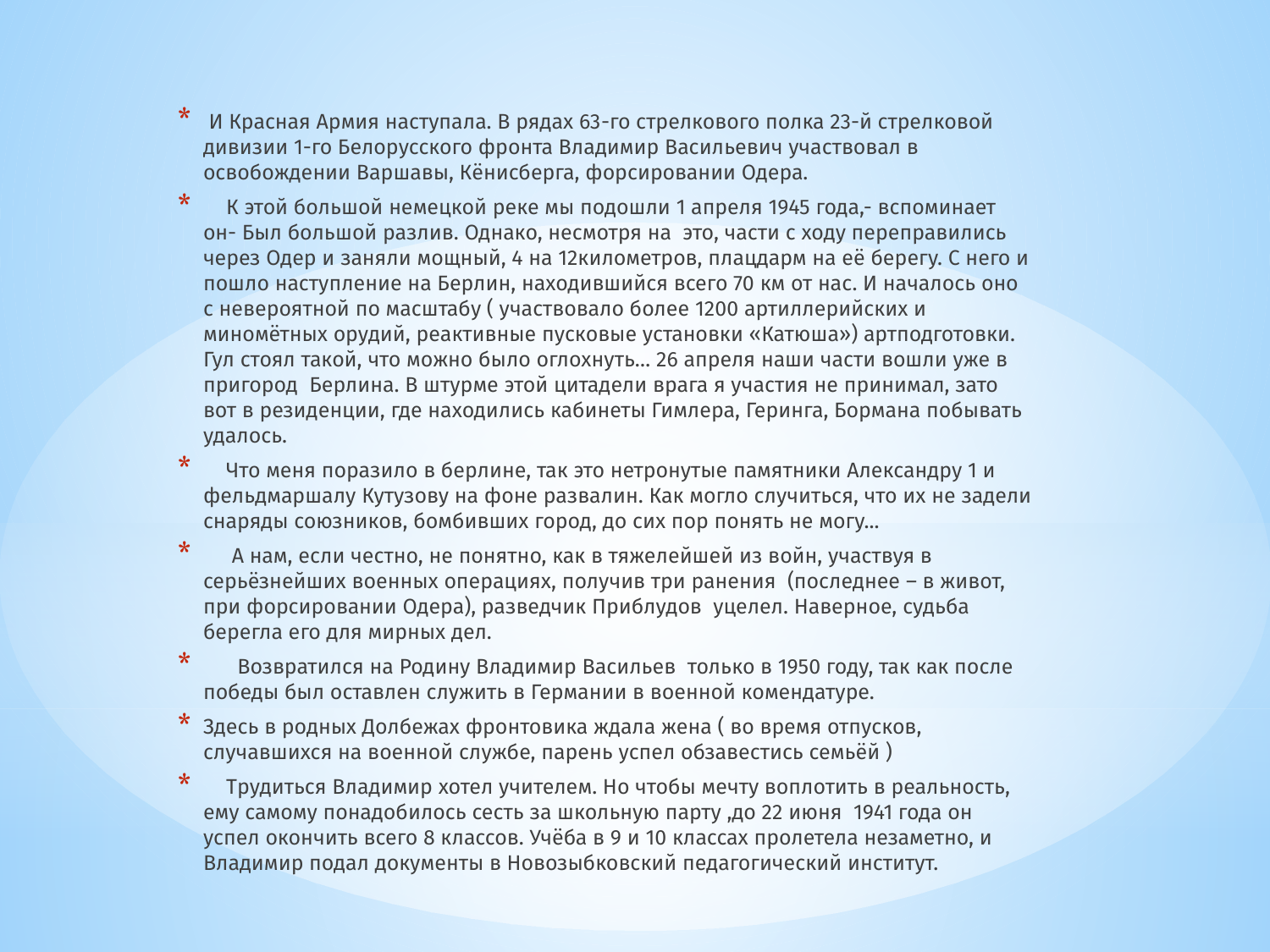

И Красная Армия наступала. В рядах 63­-го стрелкового полка 23-й стрелковой дивизии 1-го Белорусского фронта Владимир Васильевич участвовал в освобождении Варшавы, Кёнисберга, форсировании Одера.
    К этой большой немецкой реке мы подошли 1 апреля 1945 года,- вспоминает он- Был большой разлив. Однако, несмотря на  это, части с ходу переправились через Одер и заняли мощный, 4 на 12километров, плацдарм на её берегу. С него и пошло наступление на Берлин, находившийся всего 70 км от нас. И началось оно с невероятной по масштабу ( участвовало более 1200 артиллерийских и миномётных орудий, реактивные пусковые установки «Катюша») артподготовки. Гул стоял такой, что можно было оглохнуть… 26 апреля наши части вошли уже в пригород  Берлина. В штурме этой цитадели врага я участия не принимал, зато вот в резиденции, где находились кабинеты Гимлера, Геринга, Бормана побывать удалось.
    Что меня поразило в берлине, так это нетронутые памятники Александру 1 и фельдмаршалу Кутузову на фоне развалин. Как могло случиться, что их не задели снаряды союзников, бомбивших город, до сих пор понять не могу...
     А нам, если честно, не понятно, как в тяжелейшей из войн, участвуя в серьёзнейших военных операциях, получив три ранения  (последнее – в живот, при форсировании Одера), разведчик Приблудов  уцелел. Наверное, судьба берегла его для мирных дел.
      Возвратился на Родину Владимир Васильев  только в 1950 году, так как после победы был оставлен служить в Германии в военной комендатуре.
Здесь в родных Долбежах фронтовика ждала жена ( во время отпусков, случавшихся на военной службе, парень успел обзавестись семьёй )
    Трудиться Владимир хотел учителем. Но чтобы мечту воплотить в реальность, ему самому понадобилось сесть за школьную парту ,до 22 июня  1941 года он успел окончить всего 8 классов. Учёба в 9 и 10 классах пролетела незаметно, и Владимир подал документы в Новозыбковский педагогический институт.